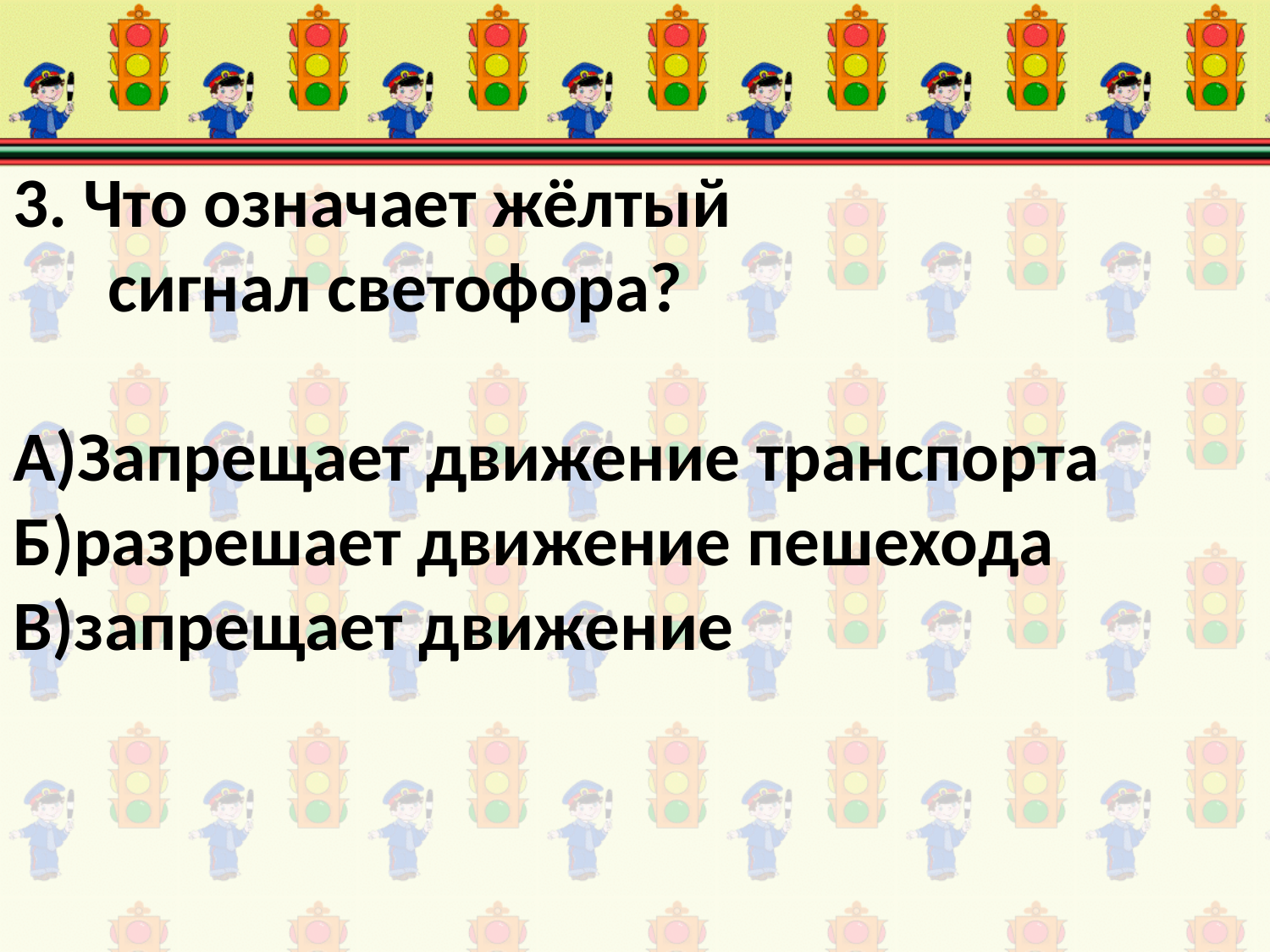

# 3. Что означает жёлтый сигнал светофора? А)Запрещает движение транспорта Б)разрешает движение пешехода В)запрещает движение